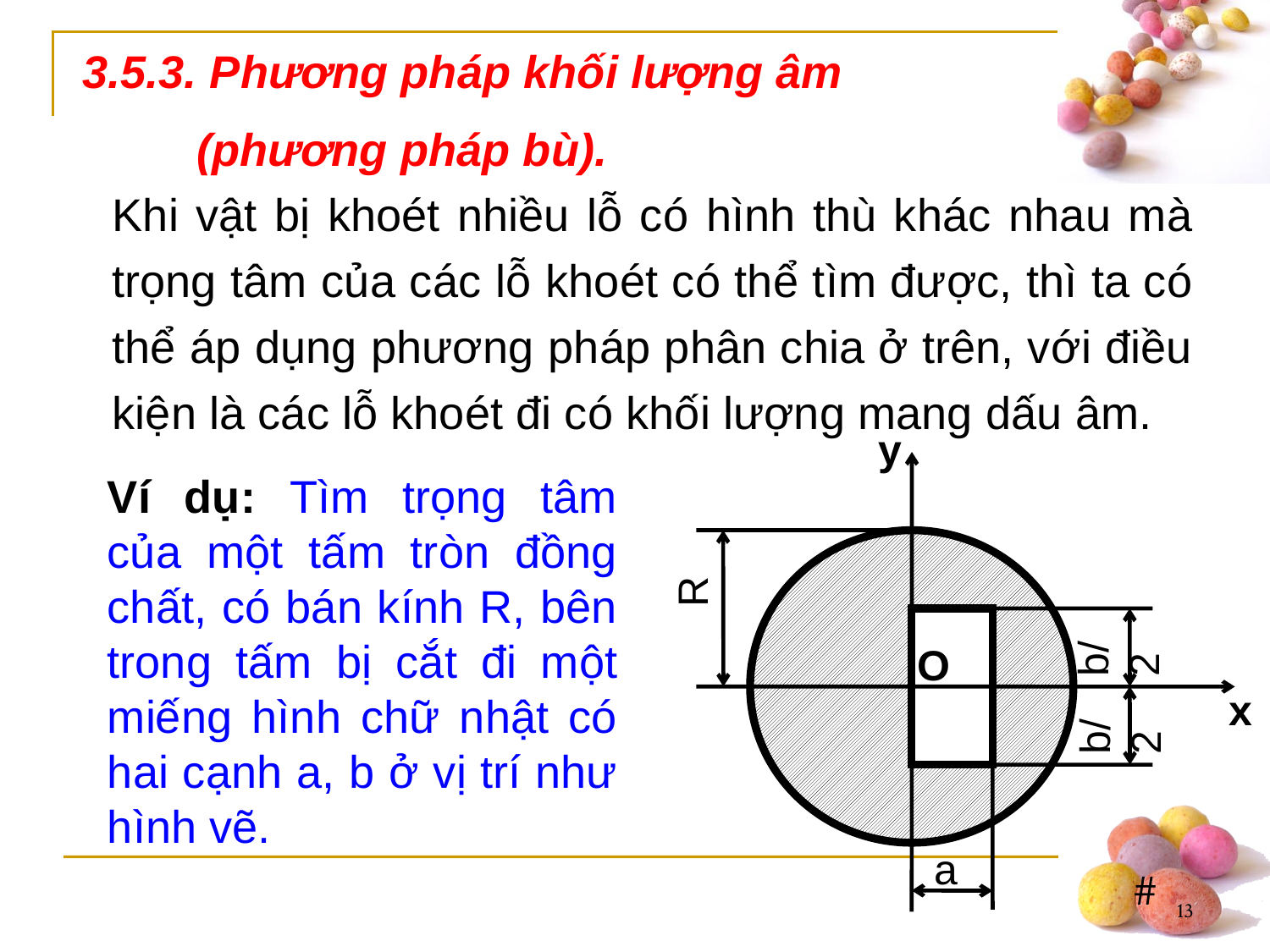

3.5.3. Phương pháp khối lượng âm
         (phương pháp bù).
Khi vật bị khoét nhiều lỗ có hình thù khác nhau mà trọng tâm của các lỗ khoét có thể tìm được, thì ta có thể áp dụng phương pháp phân chia ở trên, với điều kiện là các lỗ khoét đi có khối lượng mang dấu âm.
y

R

b/2
O
x

b/2

a

Ví dụ: Tìm trọng tâm của một tấm tròn đồng chất, có bán kính R, bên trong tấm bị cắt đi một miếng hình chữ nhật có hai cạnh a, b ở vị trí như hình vẽ.
13